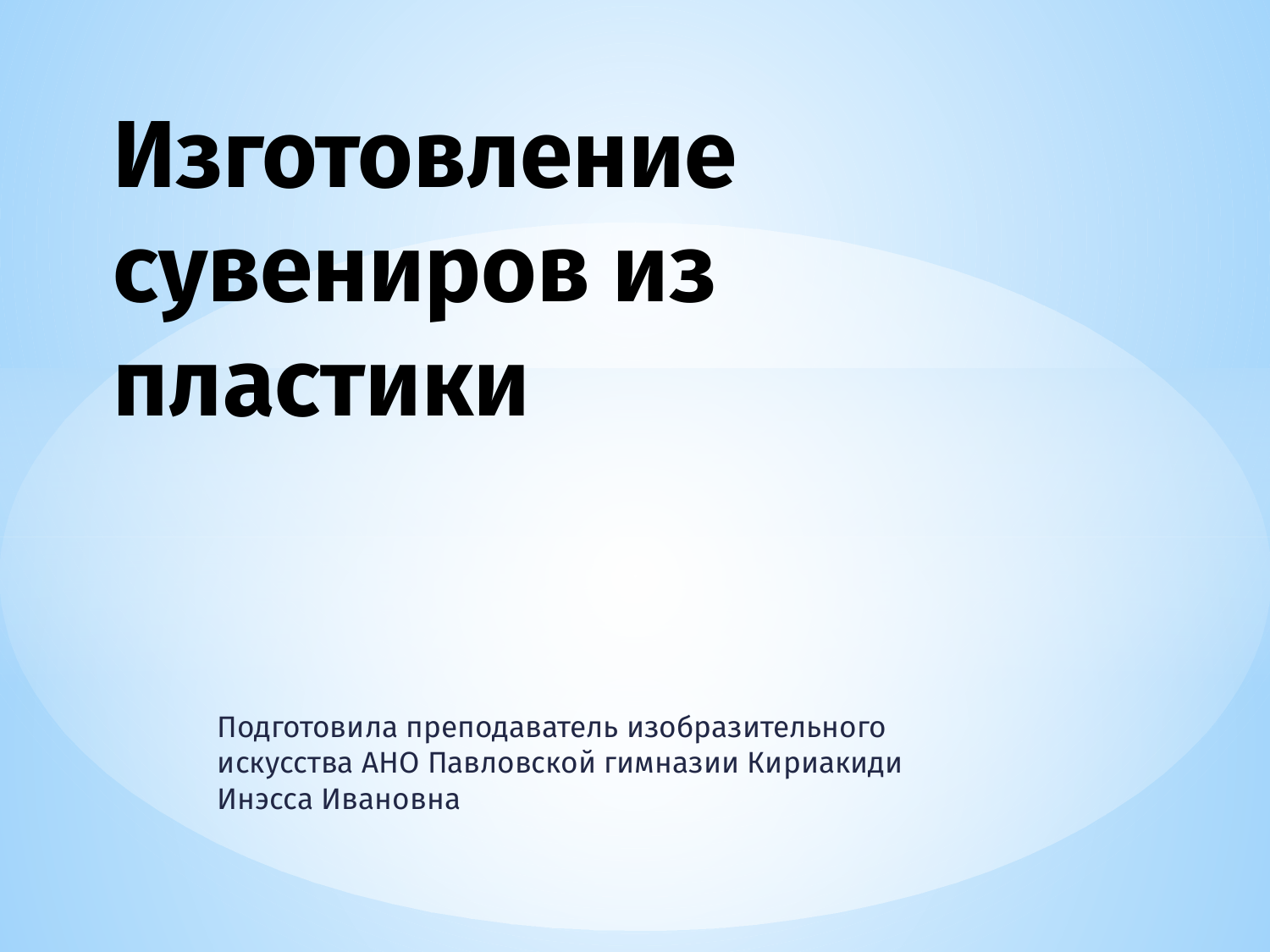

# Изготовление сувениров из пластики
Подготовила преподаватель изобразительного искусства АНО Павловской гимназии Кириакиди Инэсса Ивановна